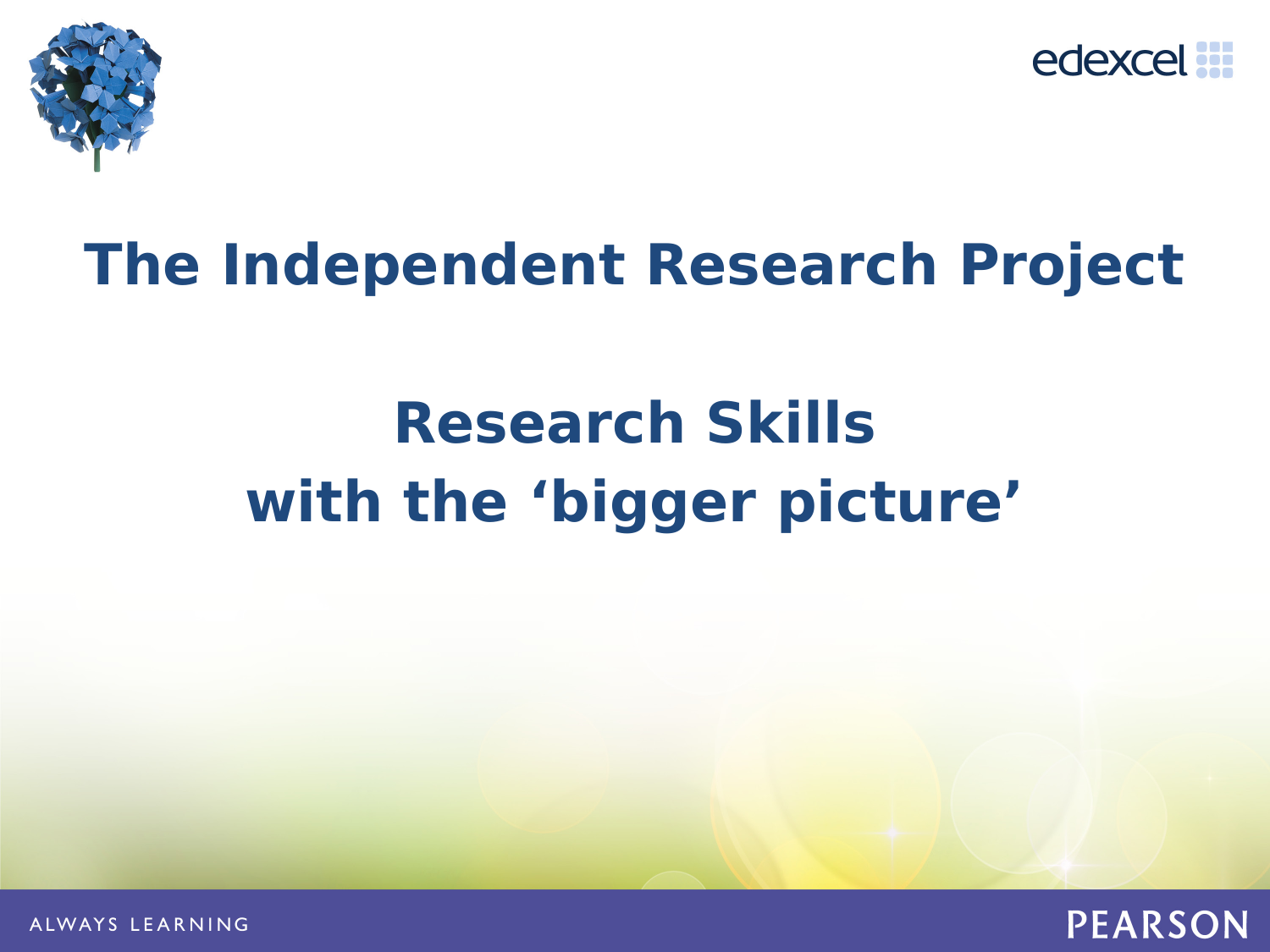

The Independent Research Project

Research Skills
with the ‘bigger picture’